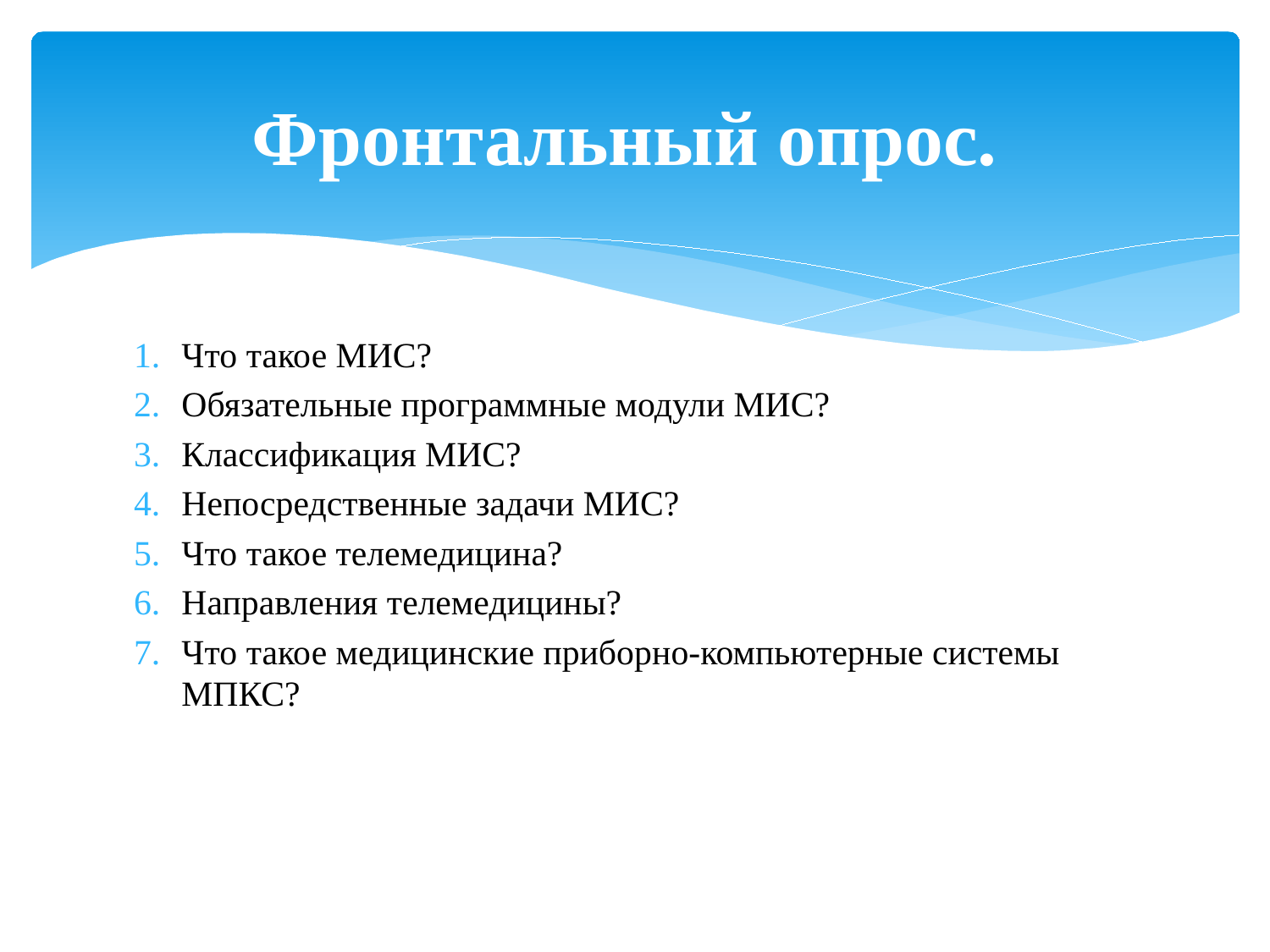

# Фронтальный опрос.
Что такое МИС?
Обязательные программные модули МИС?
Классификация МИС?
Непосредственные задачи МИС?
Что такое телемедицина?
Направления телемедицины?
Что такое медицинские приборно-компьютерные системы МПКС?